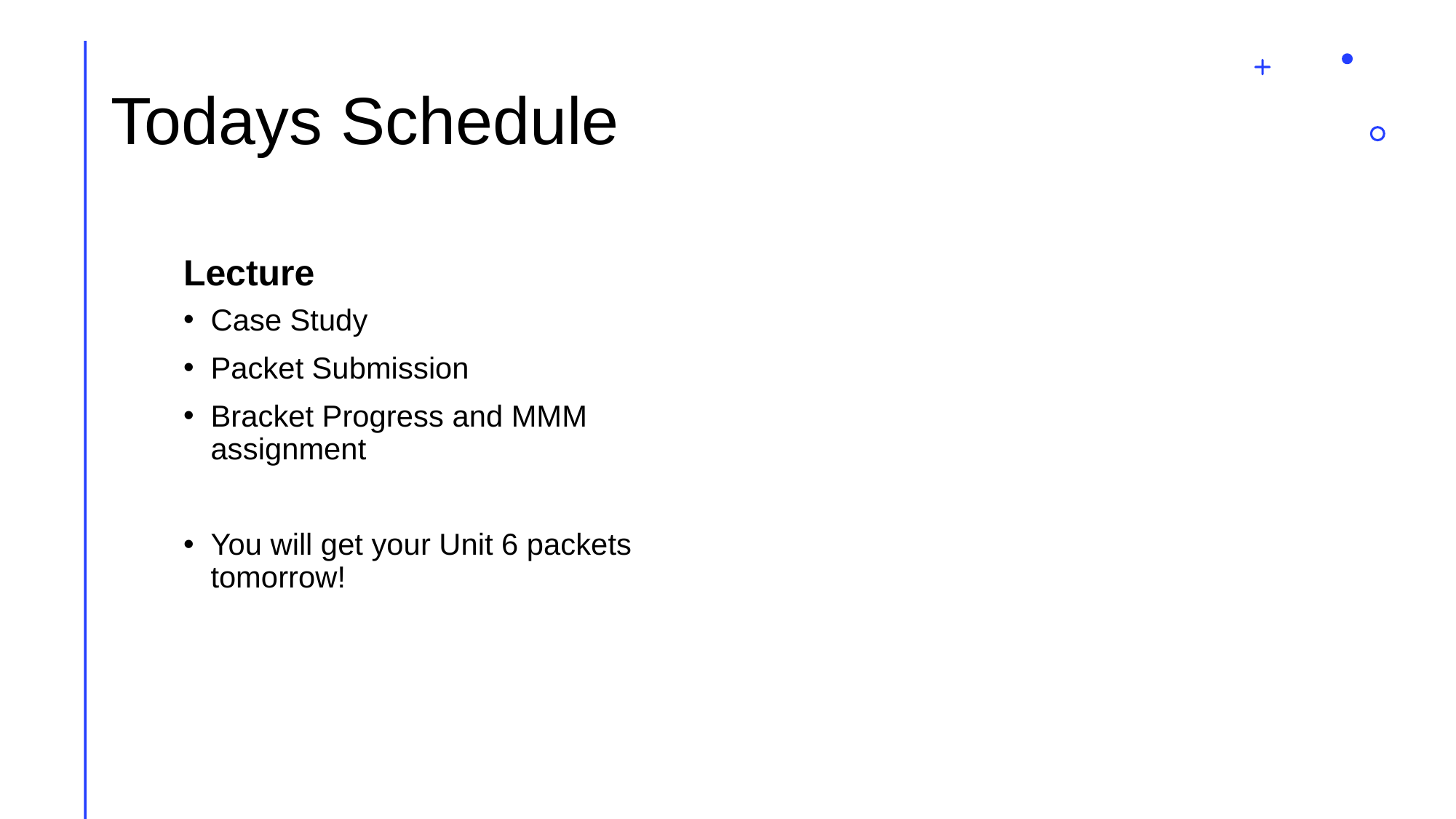

# Todays Schedule
Lecture

Case Study
Packet Submission
Bracket Progress and MMM assignment

You will get your Unit 6 packets tomorrow!